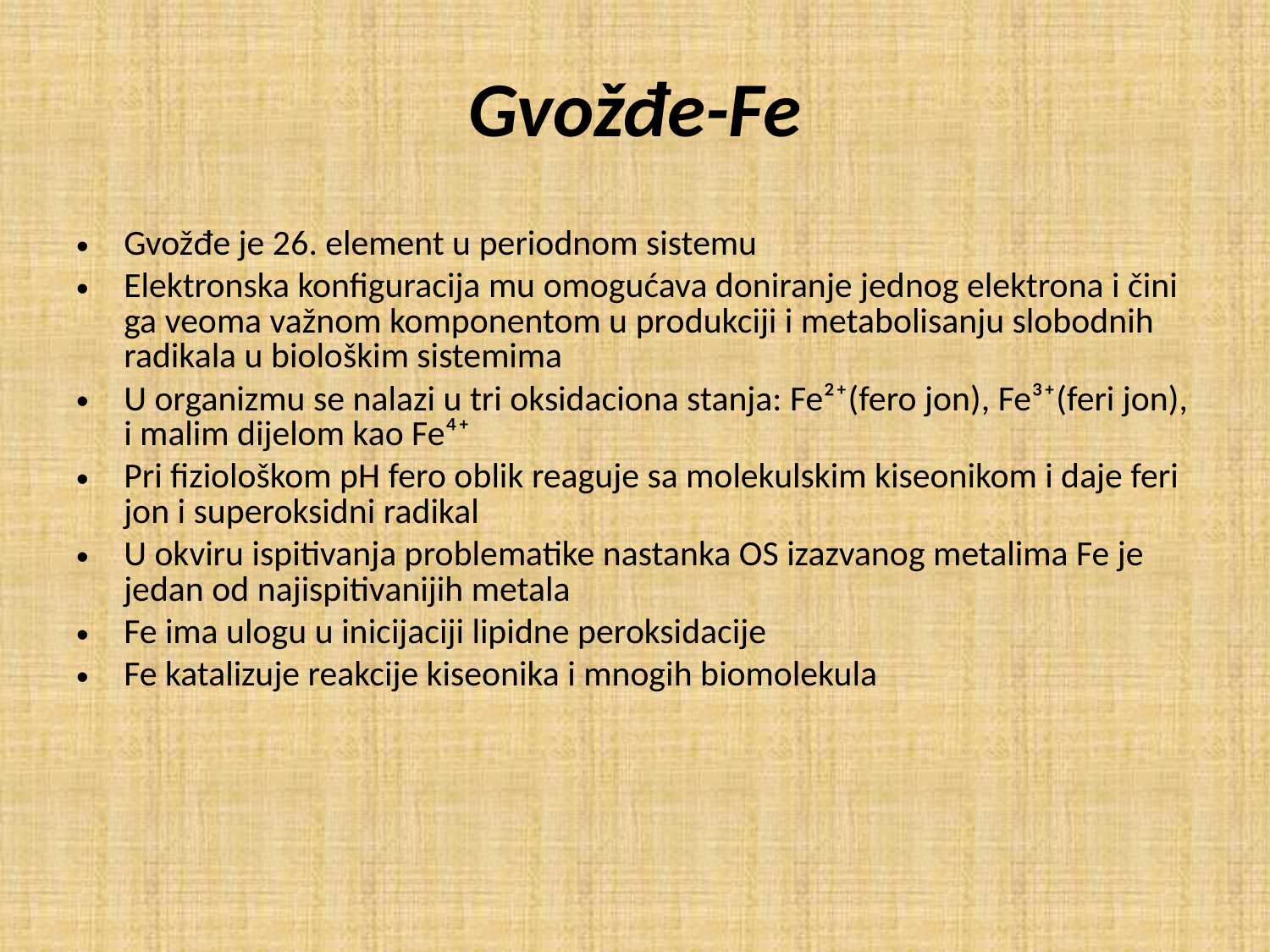

# Gvožđe-Fe
Gvožđe je 26. element u periodnom sistemu
Elektronska konfiguracija mu omogućava doniranje jednog elektrona i čini ga veoma važnom komponentom u produkciji i metabolisanju slobodnih radikala u biološkim sistemima
U organizmu se nalazi u tri oksidaciona stanja: Fe²⁺(fero jon), Fe³⁺(feri jon), i malim dijelom kao Fe⁴⁺
Pri fiziološkom pH fero oblik reaguje sa molekulskim kiseonikom i daje feri jon i superoksidni radikal
U okviru ispitivanja problematike nastanka OS izazvanog metalima Fe je jedan od najispitivanijih metala
Fe ima ulogu u inicijaciji lipidne peroksidacije
Fe katalizuje reakcije kiseonika i mnogih biomolekula